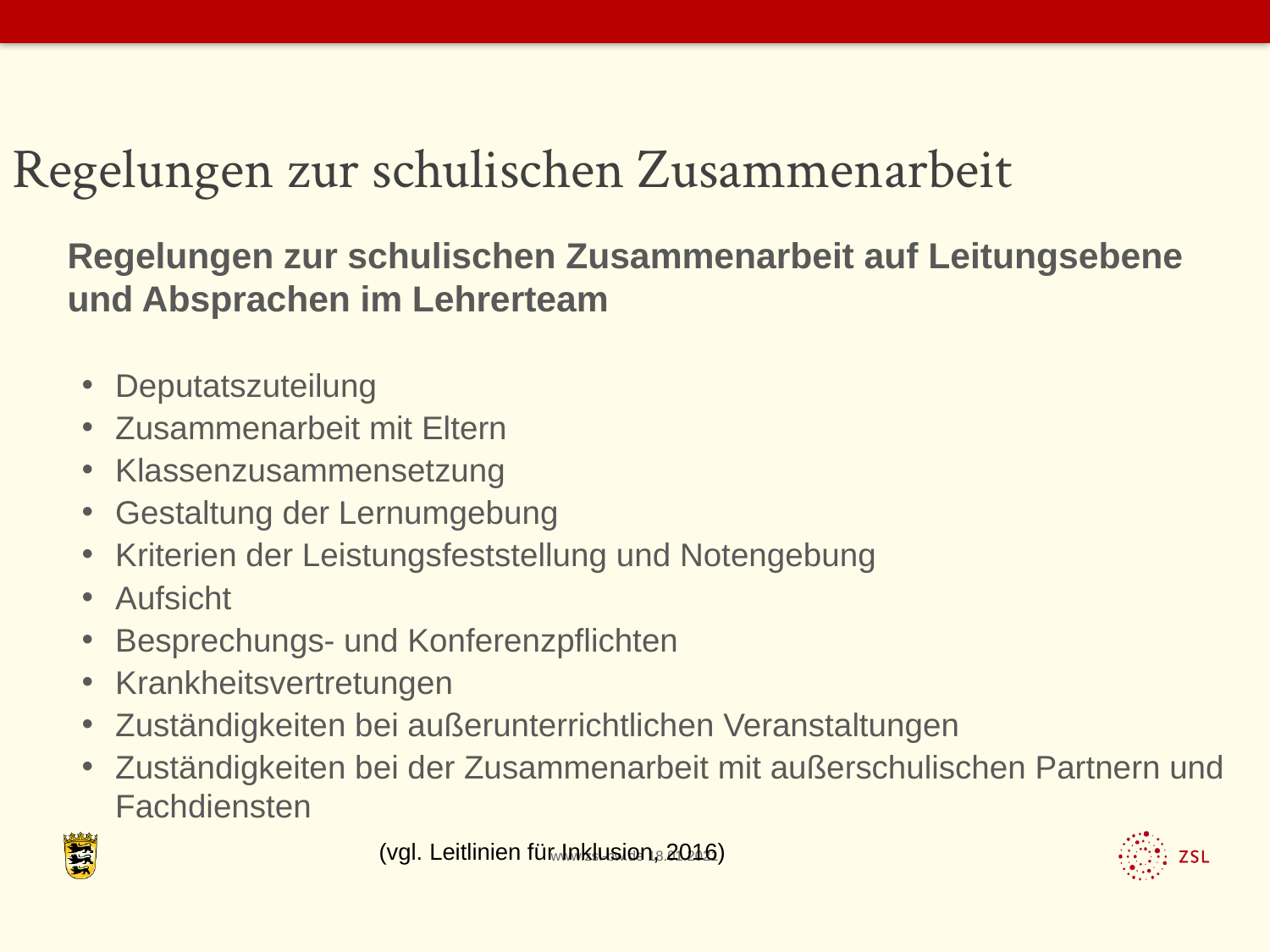

# Regelungen zur schulischen Zusammenarbeit
Regelungen zur schulischen Zusammenarbeit auf Leitungsebene und Absprachen im Lehrerteam

Deputatszuteilung
Zusammenarbeit mit Eltern
Klassenzusammensetzung
Gestaltung der Lernumgebung
Kriterien der Leistungsfeststellung und Notengebung
Aufsicht
Besprechungs- und Konferenzpflichten
Krankheitsvertretungen
Zuständigkeiten bei außerunterrichtlichen Veranstaltungen
Zuständigkeiten bei der Zusammenarbeit mit außerschulischen Partnern und Fachdiensten
				                         (vgl. Leitlinien für Inklusion, 2016)